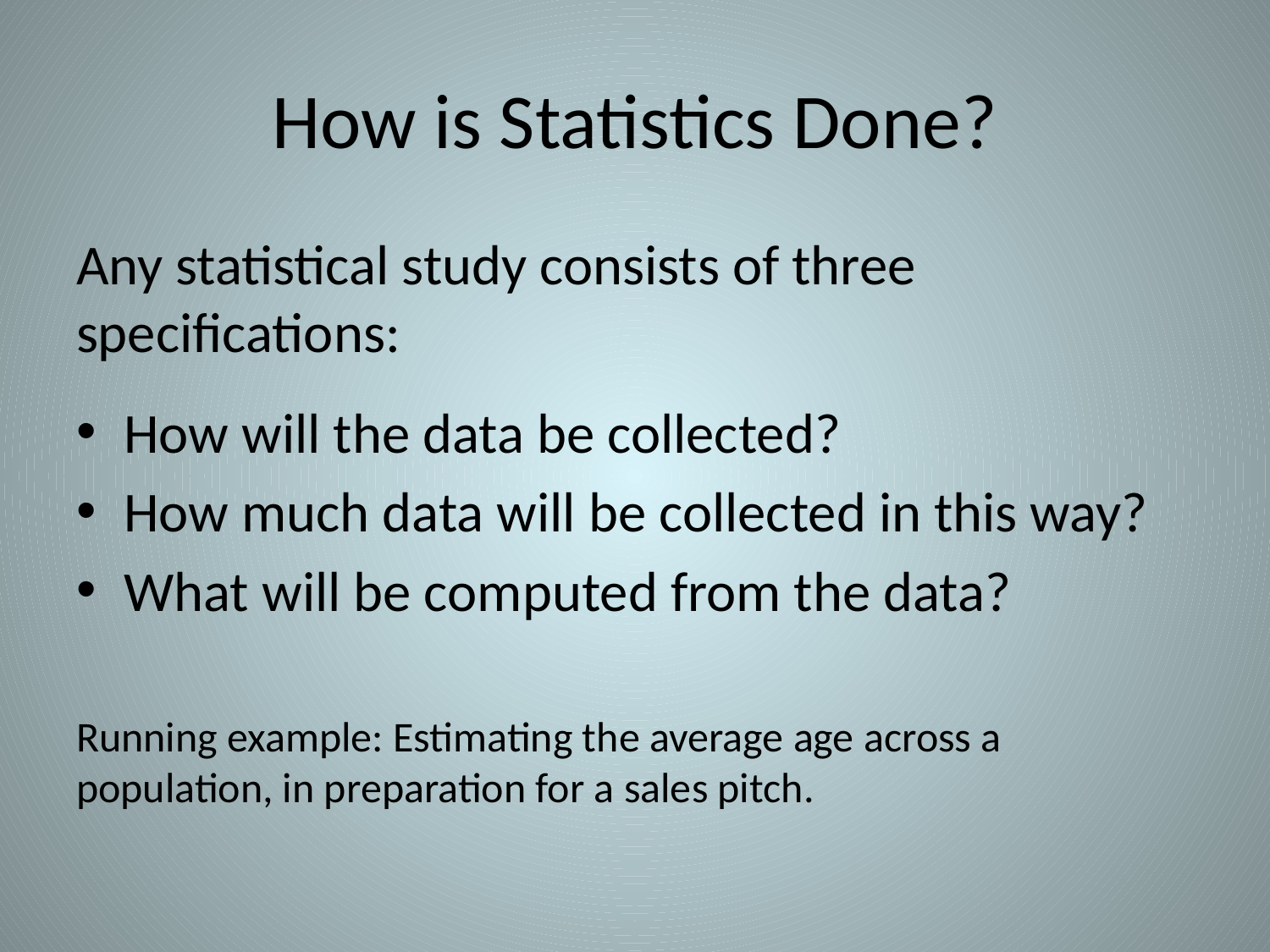

# How is Statistics Done?
Any statistical study consists of three specifications:
How will the data be collected?
How much data will be collected in this way?
What will be computed from the data?

Running example: Estimating the average age across a population, in preparation for a sales pitch.